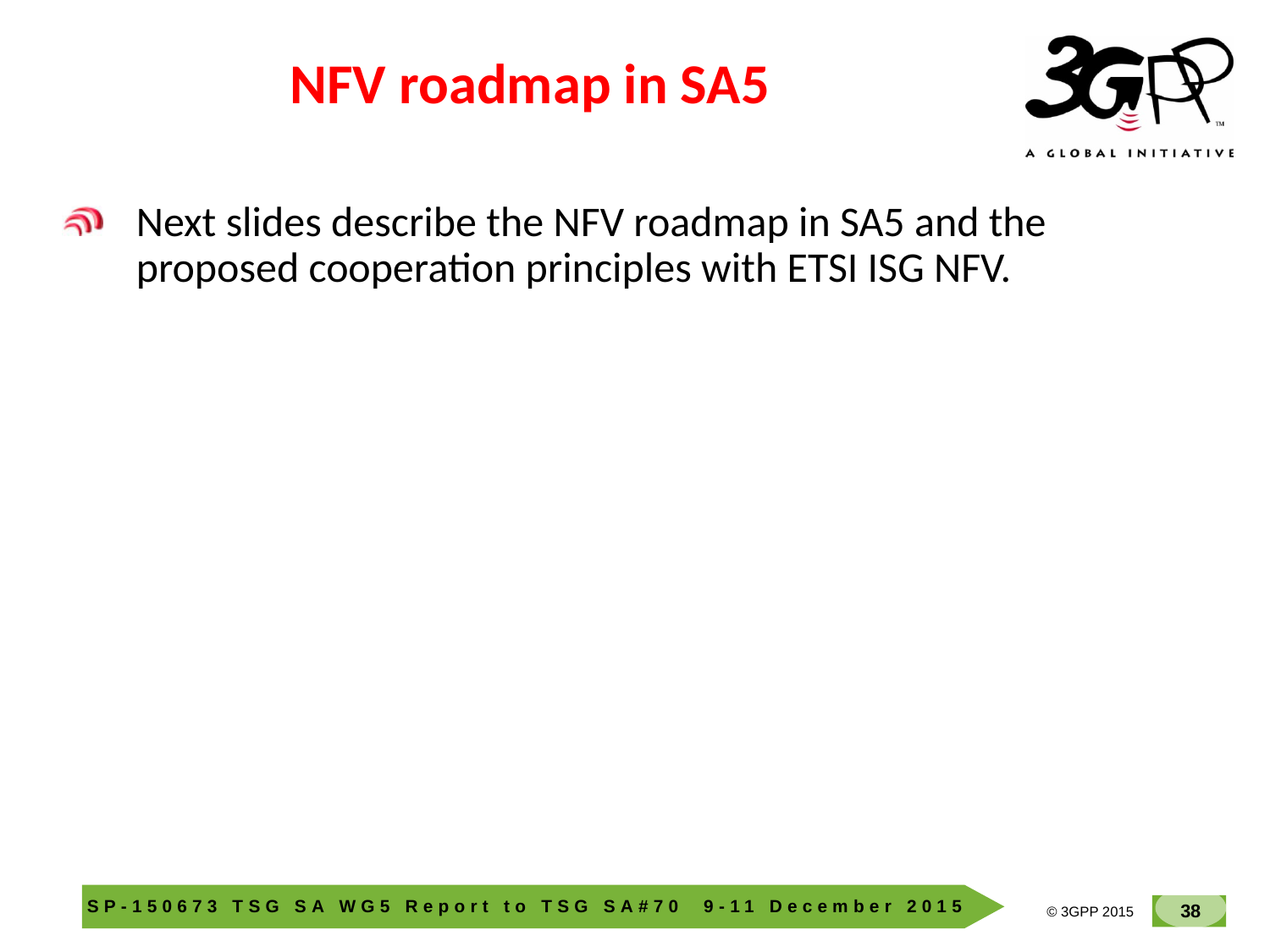

# NFV roadmap in SA5
Next slides describe the NFV roadmap in SA5 and the proposed cooperation principles with ETSI ISG NFV.